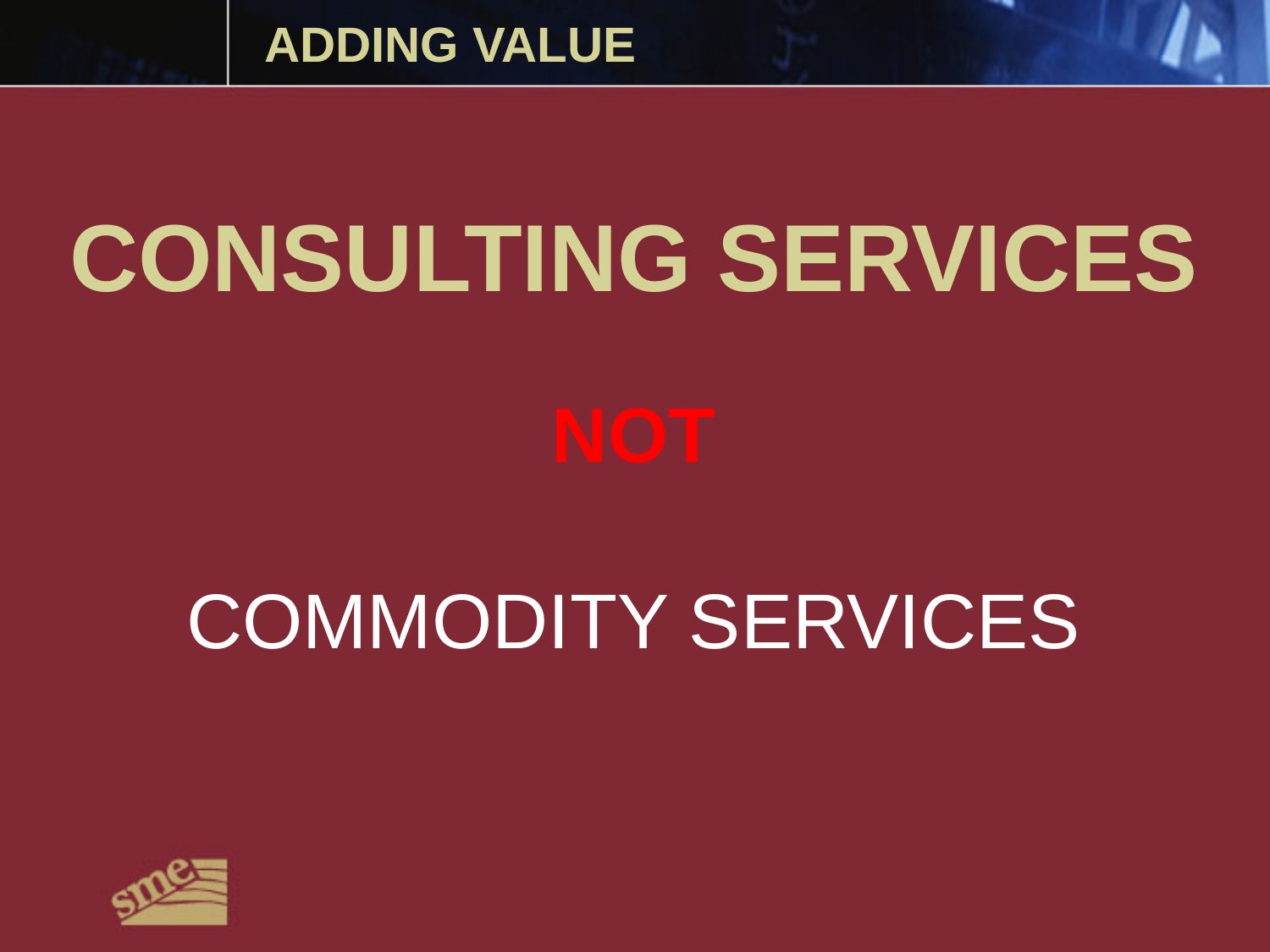

# ADDING VALUE
CONSULTING SERVICES
NOT

COMMODITY SERVICES